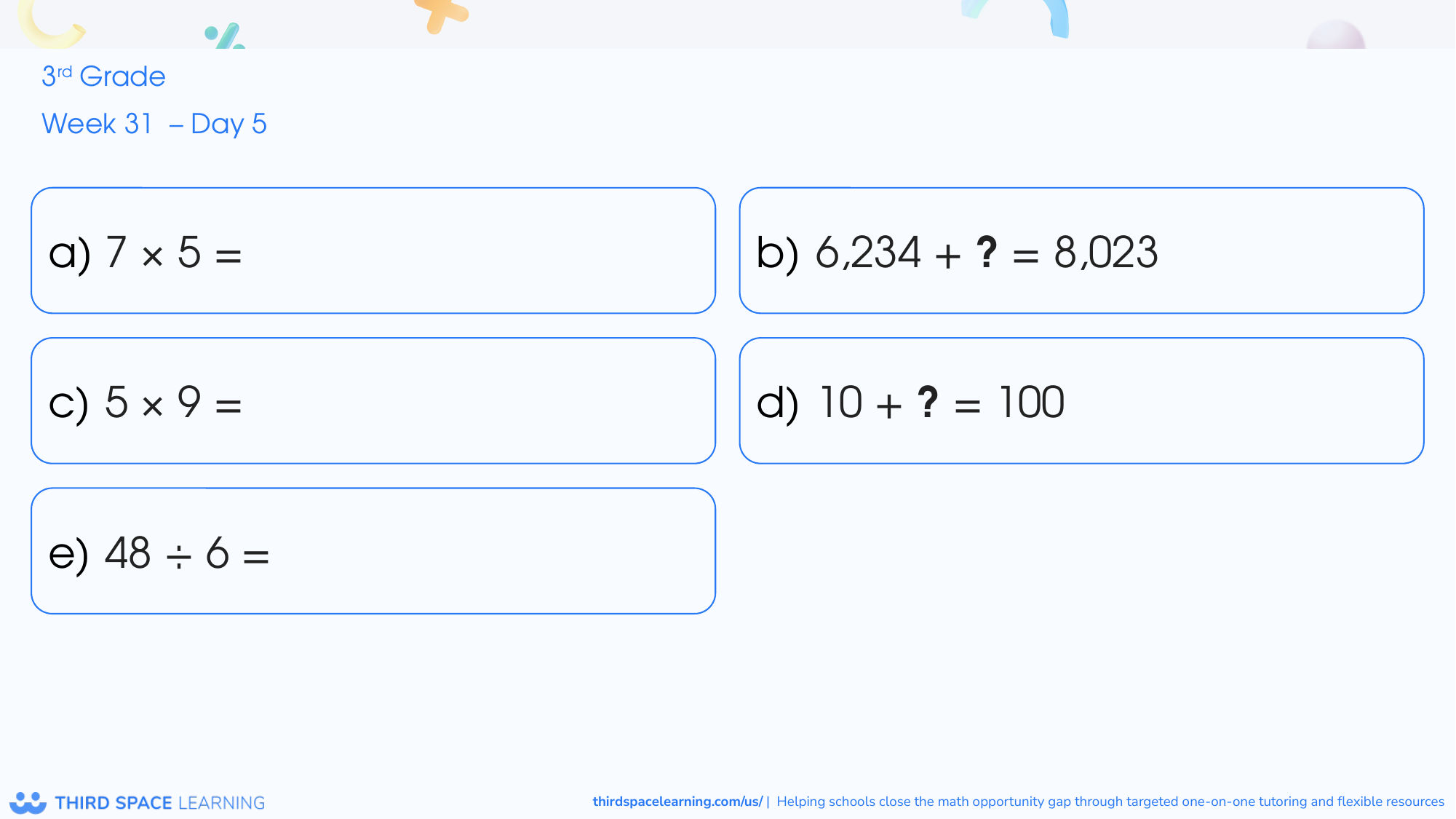

3rd Grade
Week 31  – Day 5
7 × 5 =
6,234 + ? = 8,023
5 × 9 =
10 + ? = 100
48 ÷ 6 =